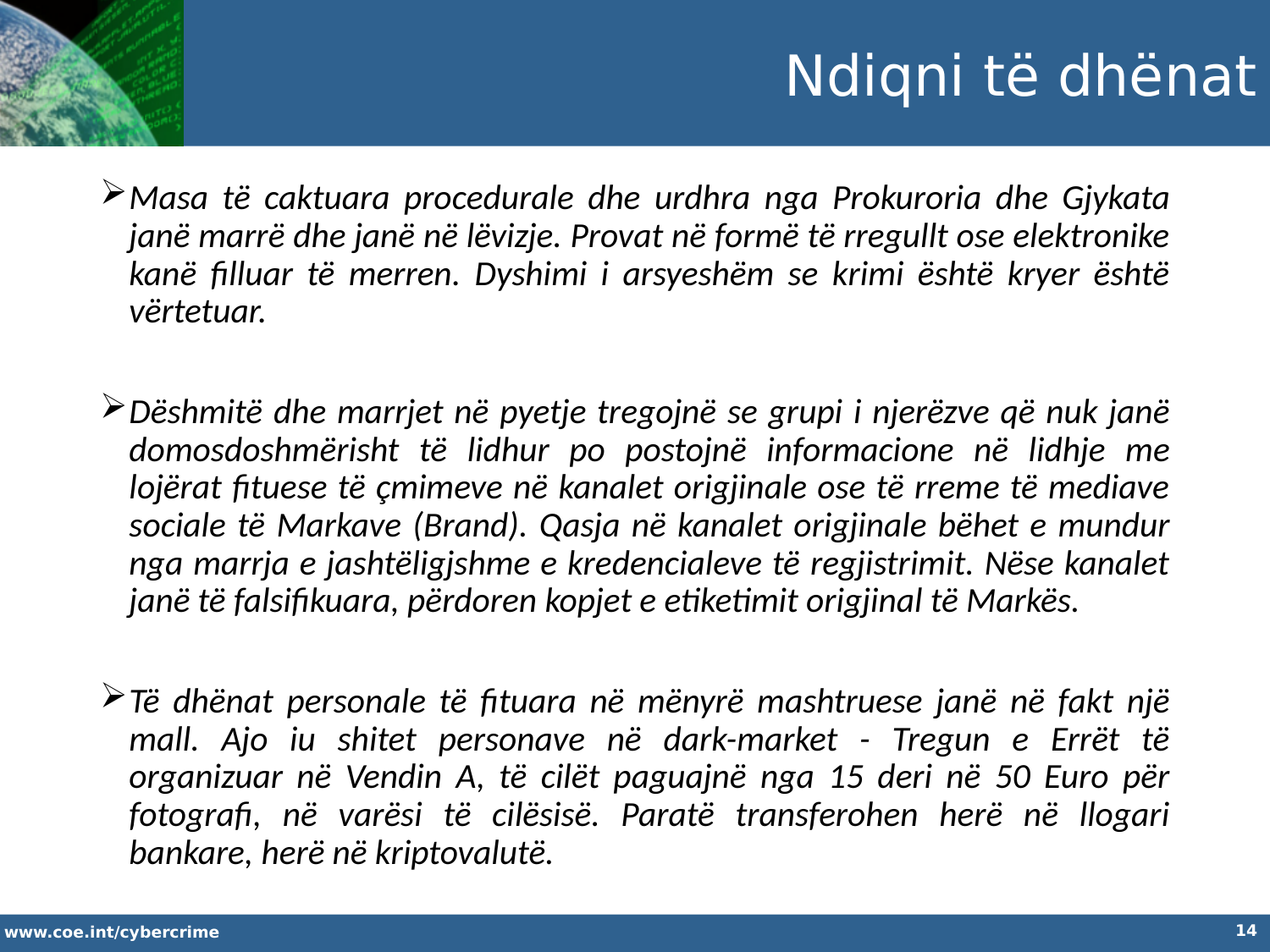

Ndiqni të dhënat
Masa të caktuara procedurale dhe urdhra nga Prokuroria dhe Gjykata janë marrë dhe janë në lëvizje. Provat në formë të rregullt ose elektronike kanë filluar të merren. Dyshimi i arsyeshëm se krimi është kryer është vërtetuar.

Dëshmitë dhe marrjet në pyetje tregojnë se grupi i njerëzve që nuk janë domosdoshmërisht të lidhur po postojnë informacione në lidhje me lojërat fituese të çmimeve në kanalet origjinale ose të rreme të mediave sociale të Markave (Brand). Qasja në kanalet origjinale bëhet e mundur nga marrja e jashtëligjshme e kredencialeve të regjistrimit. Nëse kanalet janë të falsifikuara, përdoren kopjet e etiketimit origjinal të Markës.

Të dhënat personale të fituara në mënyrë mashtruese janë në fakt një mall. Ajo iu shitet personave në dark-market - Tregun e Errët të organizuar në Vendin A, të cilët paguajnë nga 15 deri në 50 Euro për fotografi, në varësi të cilësisë. Paratë transferohen herë në llogari bankare, herë në kriptovalutë.

14